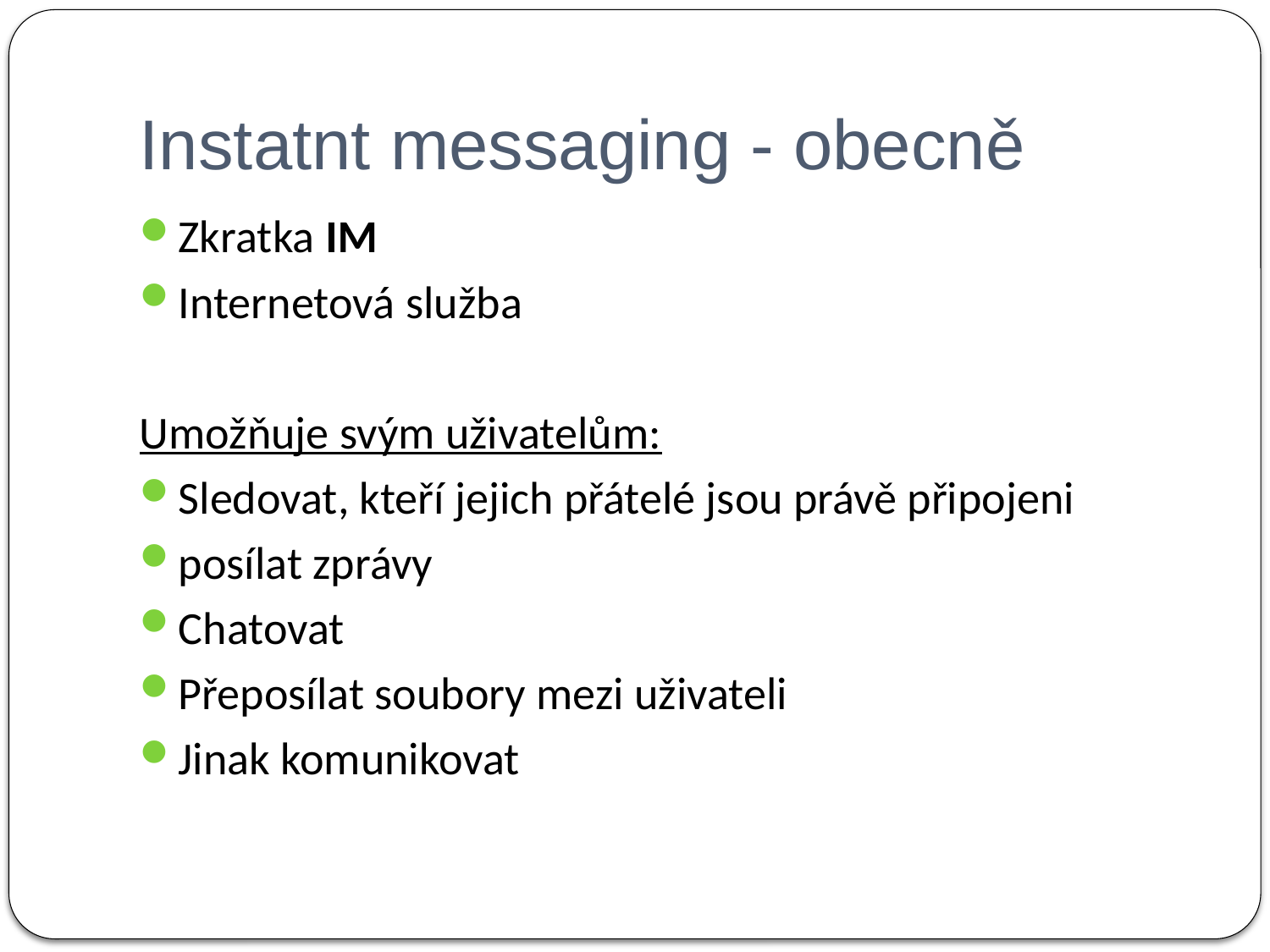

# Instatnt messaging - obecně
Zkratka IM
Internetová služba

Umožňuje svým uživatelům:
Sledovat, kteří jejich přátelé jsou právě připojeni
posílat zprávy
Chatovat
Přeposílat soubory mezi uživateli
Jinak komunikovat